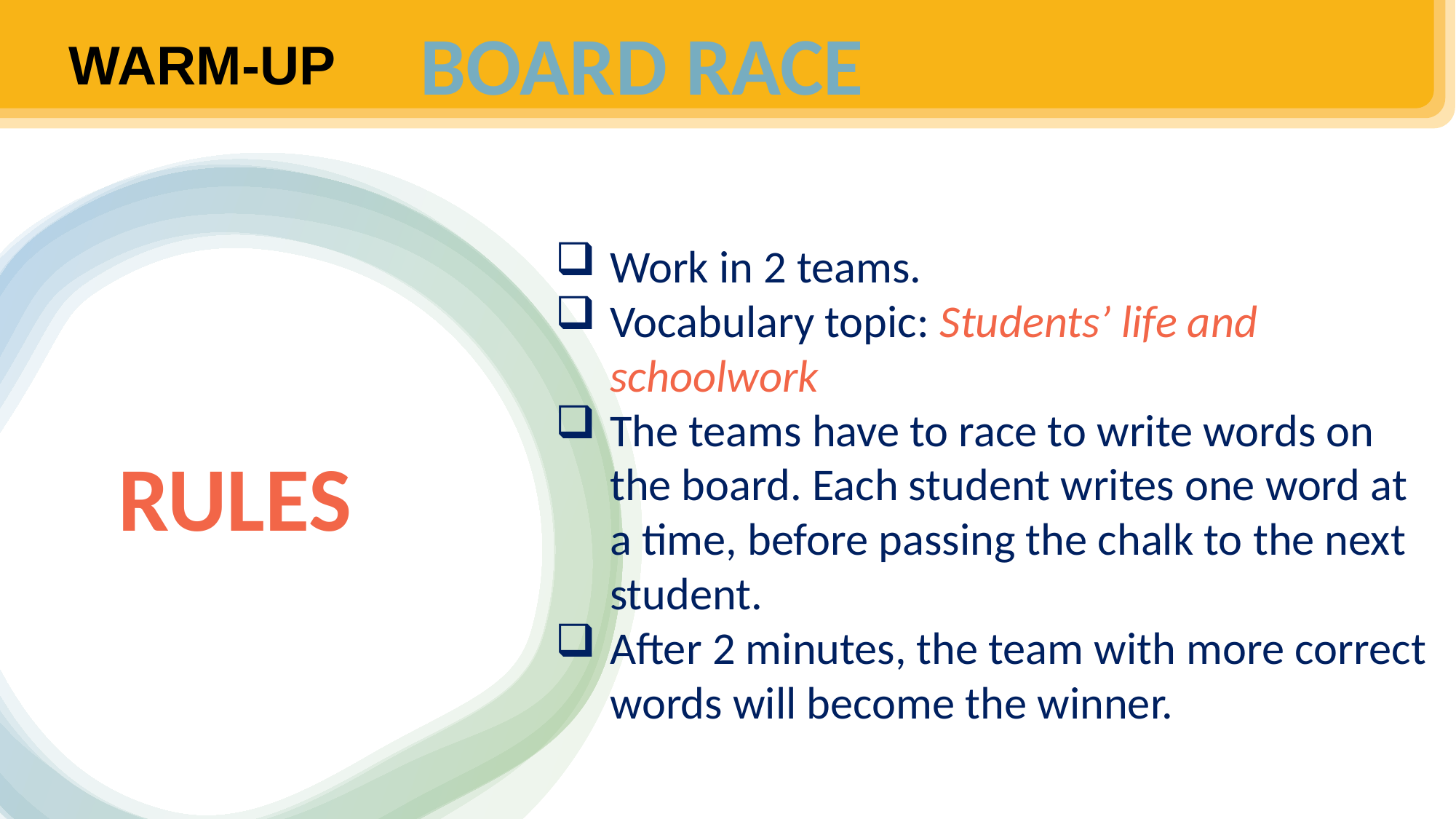

BOARD RACE
WARM-UP

Work in 2 teams.
Vocabulary topic: Students’ life and schoolwork
The teams have to race to write words on the board. Each student writes one word at a time, before passing the chalk to the next student.
After 2 minutes, the team with more correct words will become the winner.
RULES